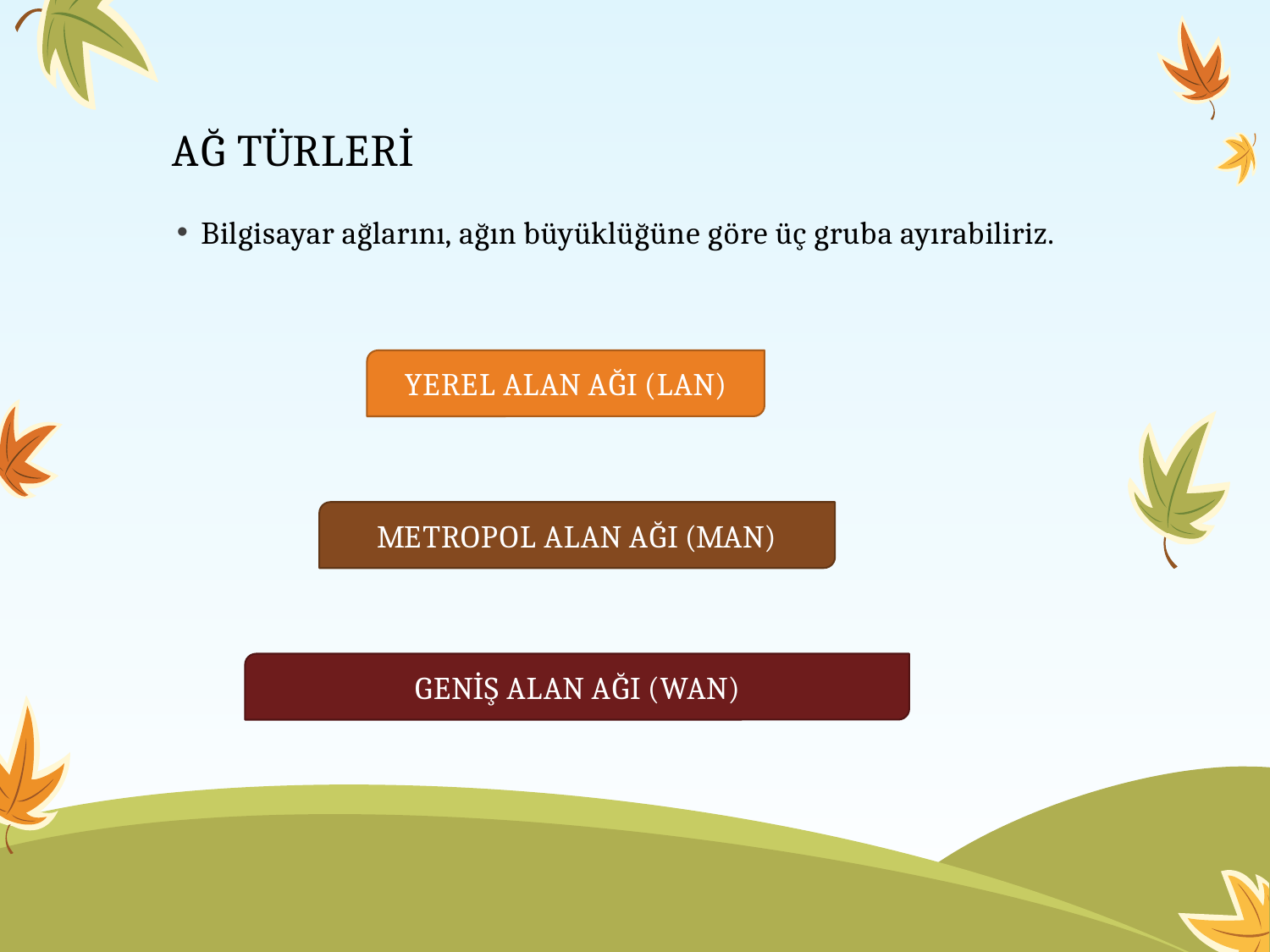

# AĞ TÜRLERİ
Bilgisayar ağlarını, ağın büyüklüğüne göre üç gruba ayırabiliriz.
YEREL ALAN AĞI (LAN)
METROPOL ALAN AĞI (MAN)
GENİŞ ALAN AĞI (WAN)